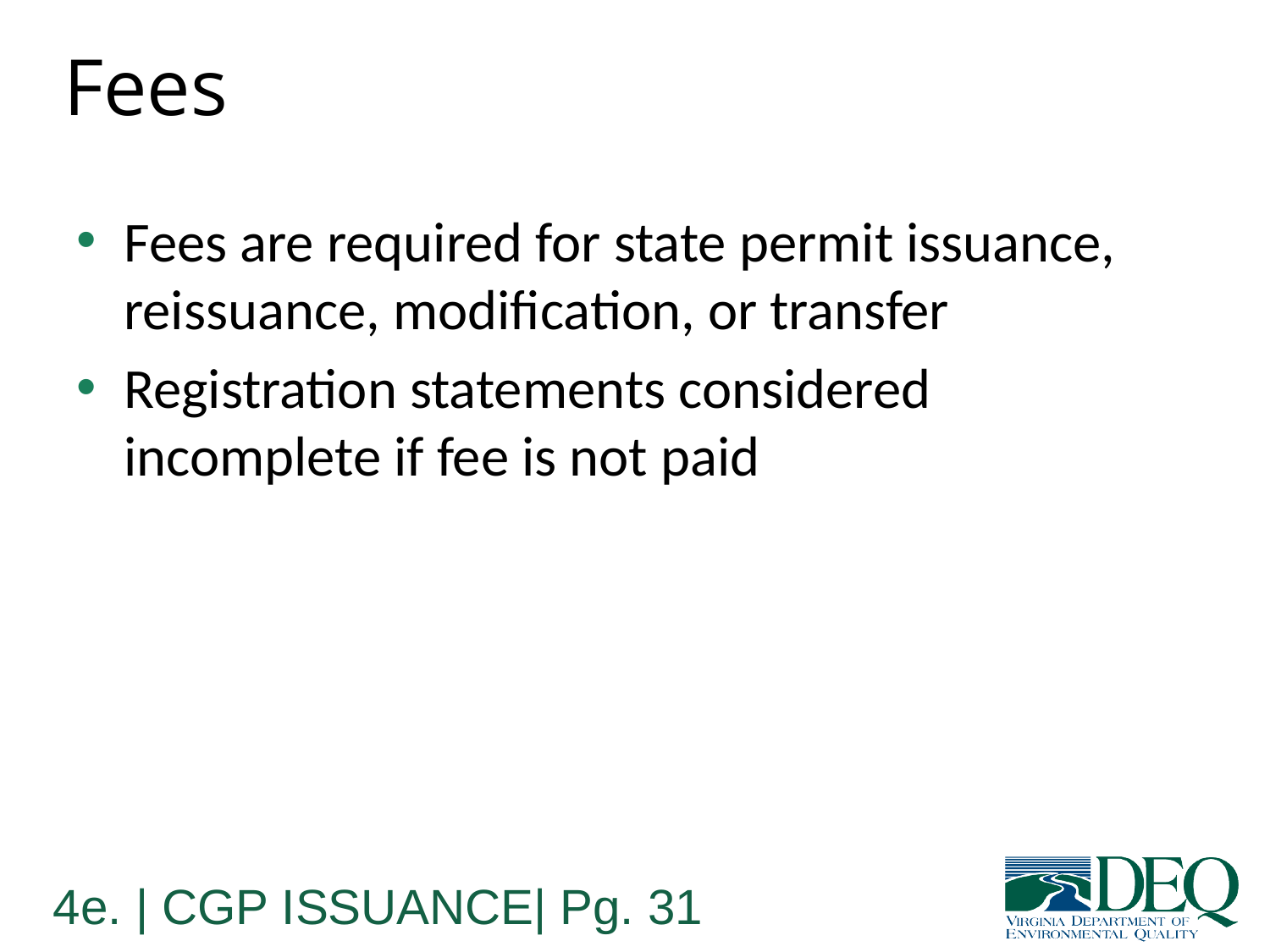

# Fees
Fees are required for state permit issuance, reissuance, modification, or transfer
Registration statements considered incomplete if fee is not paid
4e. | CGP ISSUANCE| Pg. 31